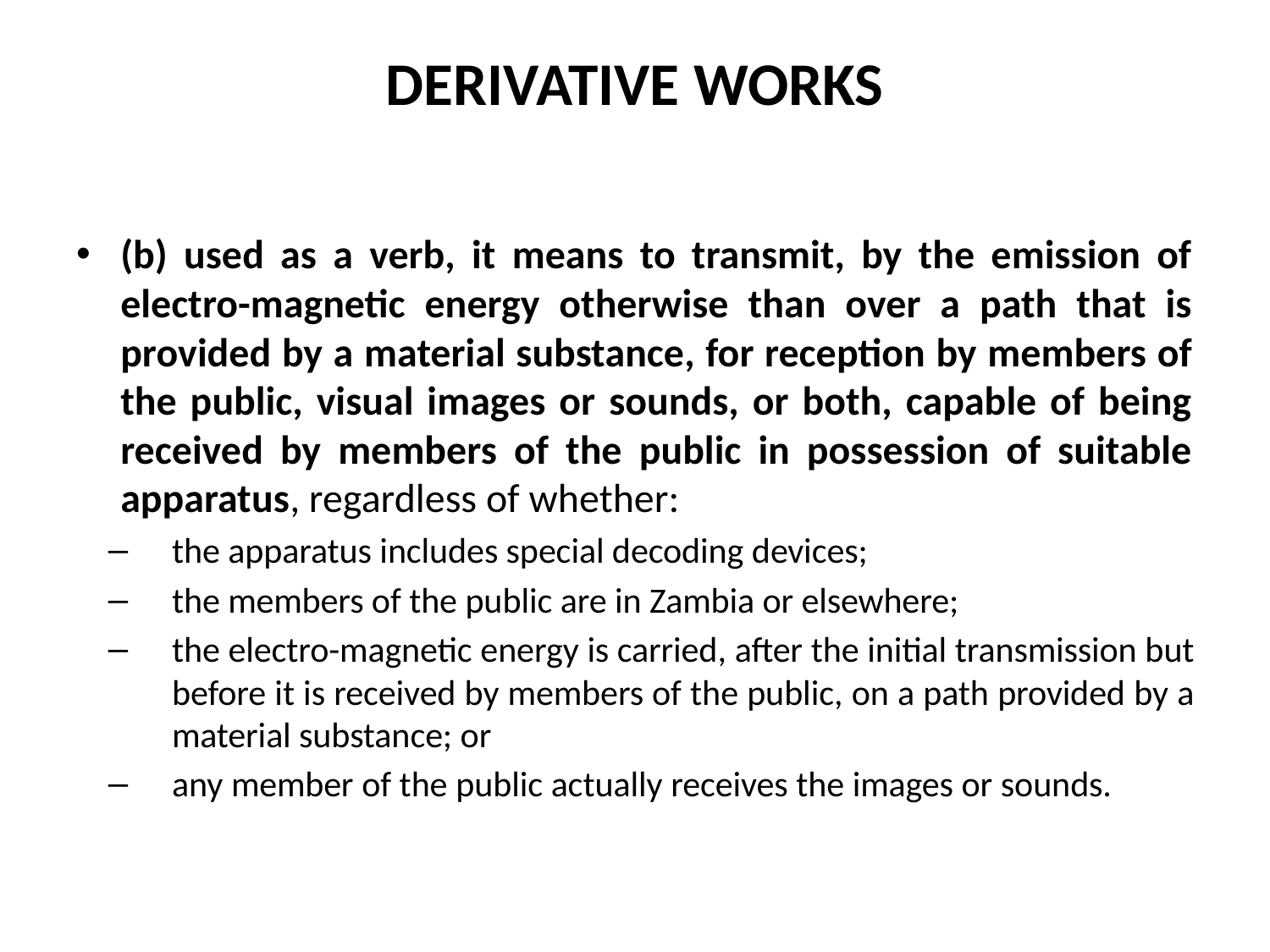

# DERIVATIVE WORKS
(b) used as a verb, it means to transmit, by the emission of electro-magnetic energy otherwise than over a path that is provided by a material substance, for reception by members of the public, visual images or sounds, or both, capable of being received by members of the public in possession of suitable apparatus, regardless of whether:
the apparatus includes special decoding devices;
the members of the public are in Zambia or elsewhere;
the electro-magnetic energy is carried, after the initial transmission but before it is received by members of the public, on a path provided by a material substance; or
any member of the public actually receives the images or sounds.